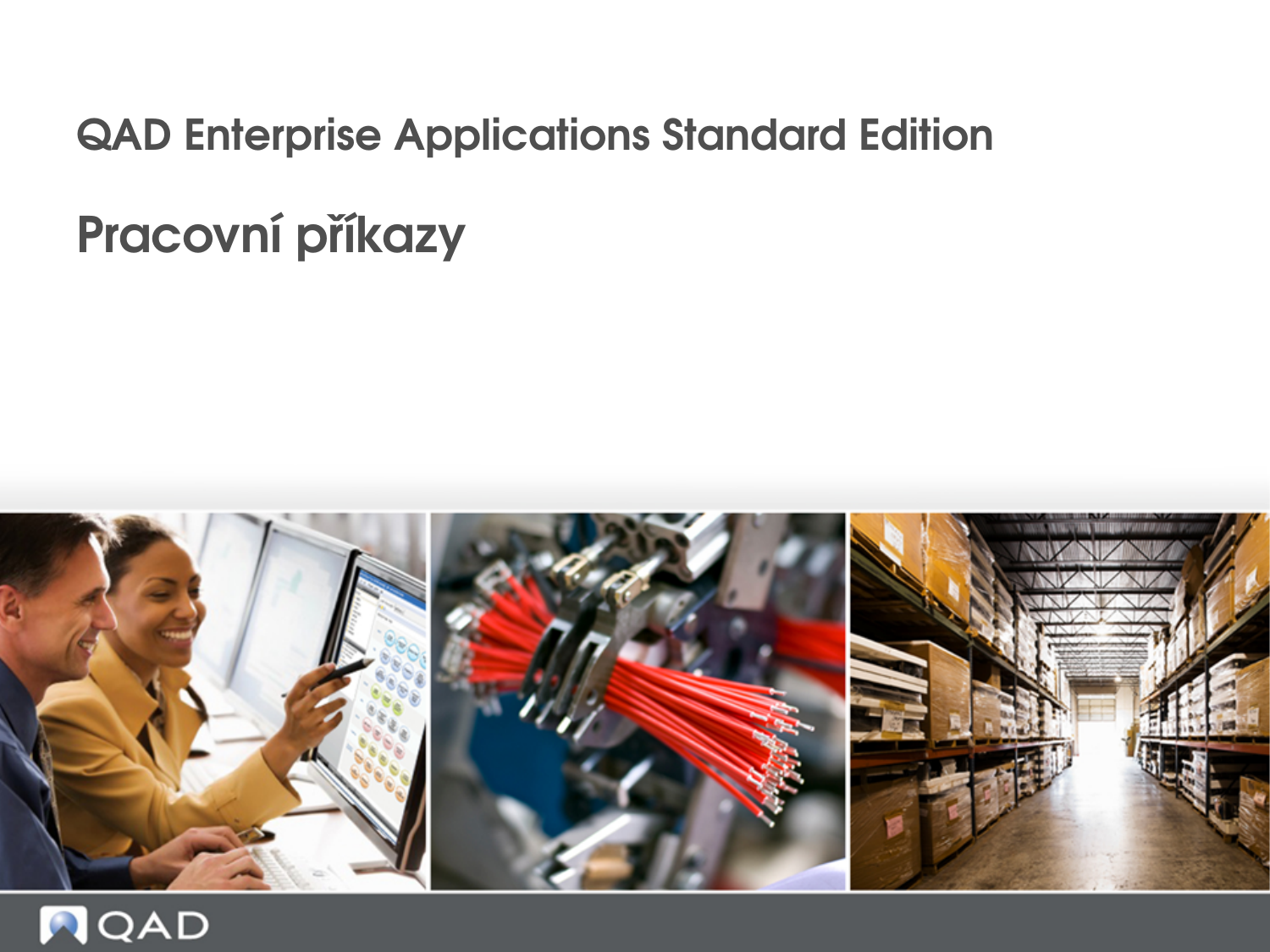

# QAD Enterprise Applications Standard Edition
Pracovní příkazy